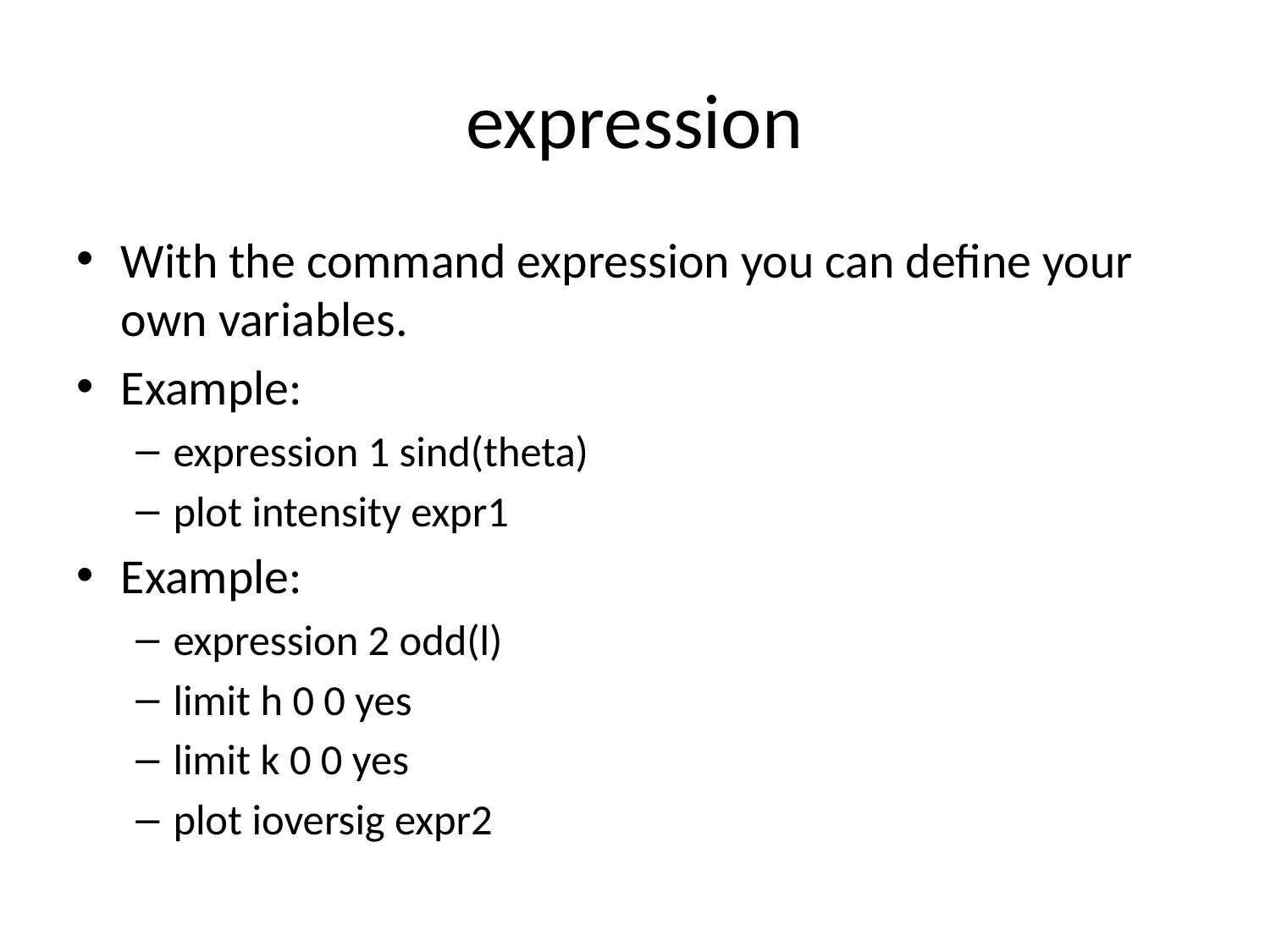

# expression
With the command expression you can define your own variables.
Example:
expression 1 sind(theta)
plot intensity expr1
Example:
expression 2 odd(l)
limit h 0 0 yes
limit k 0 0 yes
plot ioversig expr2